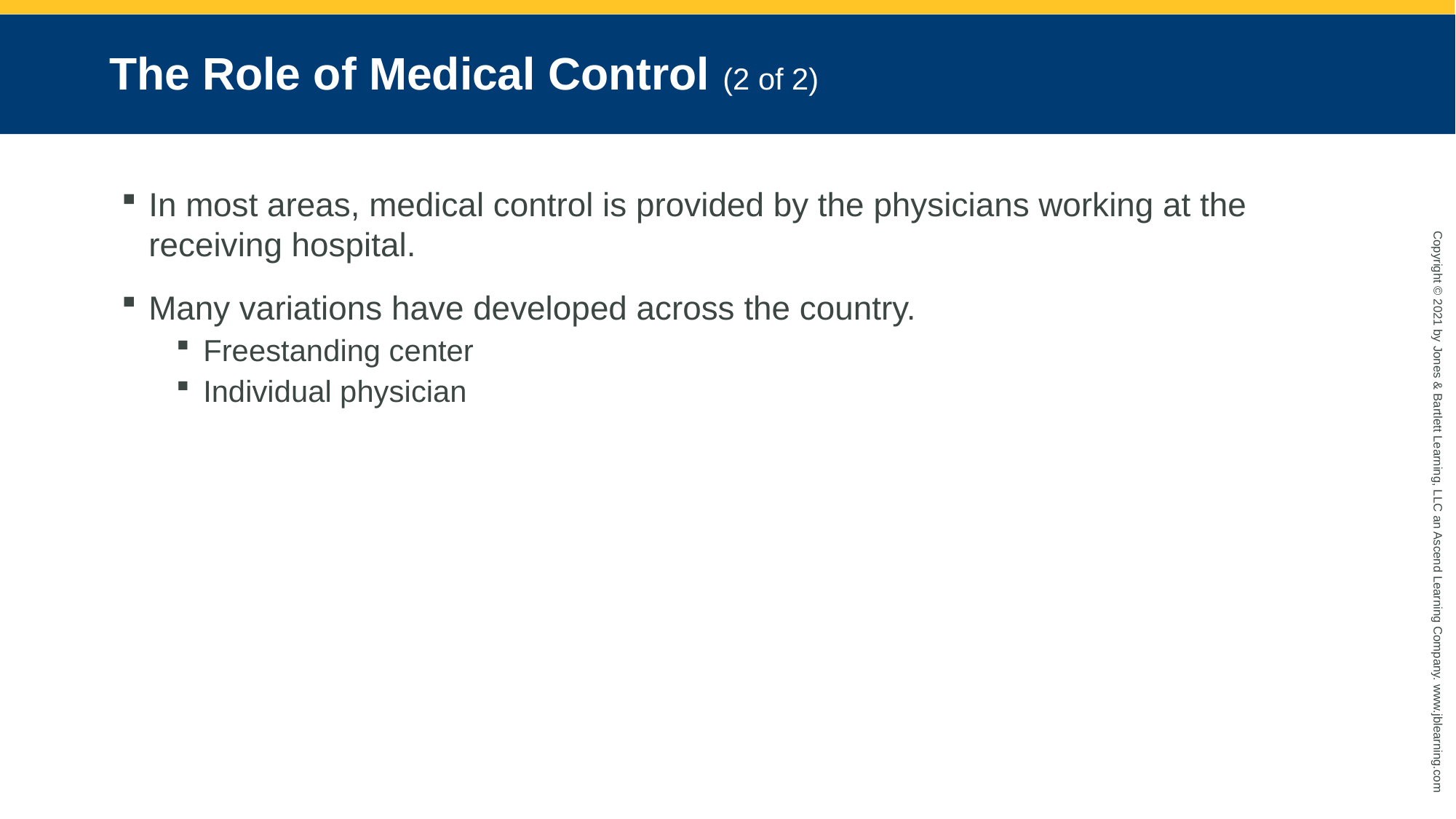

# The Role of Medical Control (2 of 2)
In most areas, medical control is provided by the physicians working at the receiving hospital.
Many variations have developed across the country.
Freestanding center
Individual physician